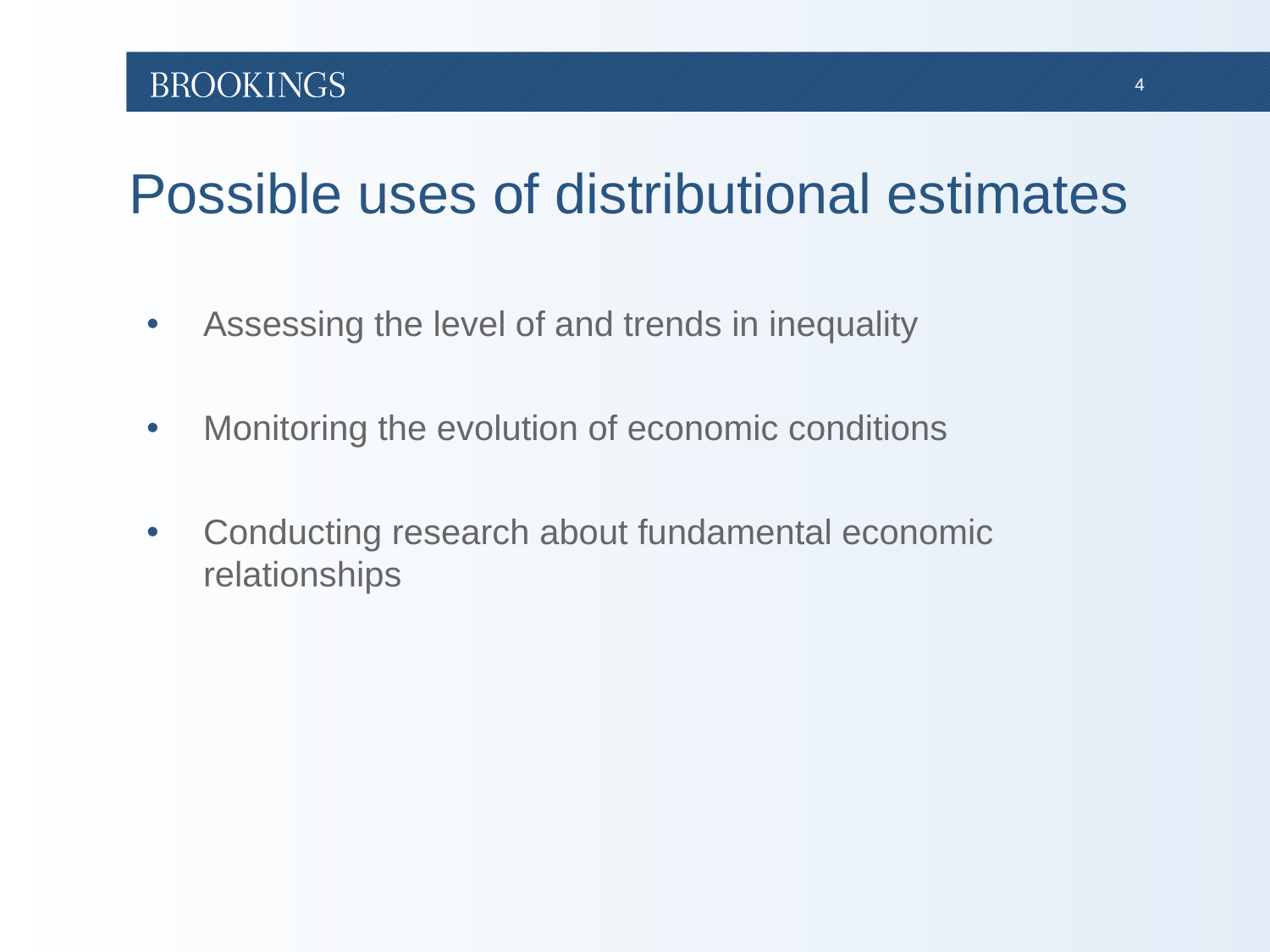

# Possible uses of distributional estimates
Assessing the level of and trends in inequality
Monitoring the evolution of economic conditions
Conducting research about fundamental economic relationships